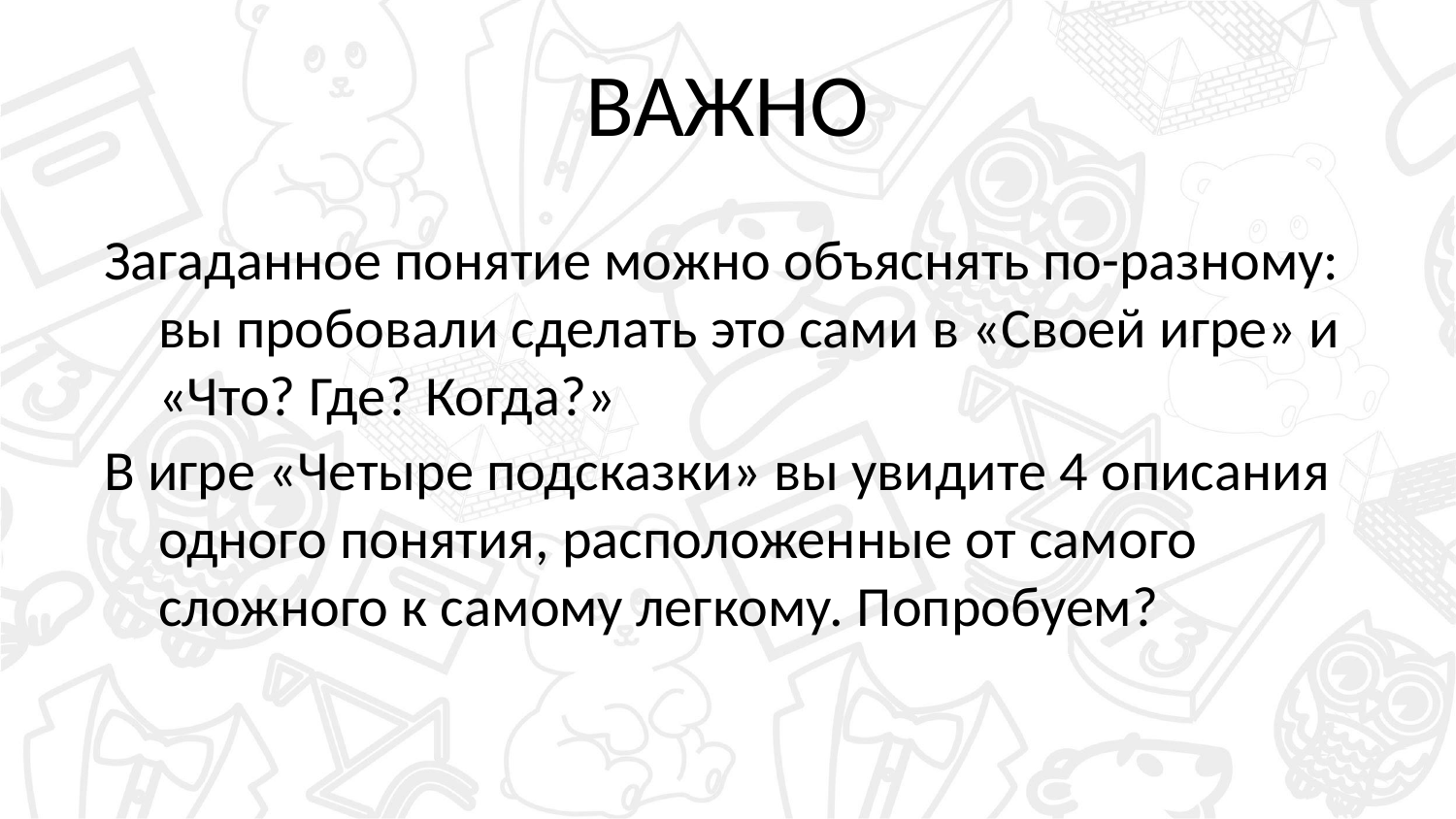

# ВАЖНО

Загаданное понятие можно объяснять по-разному: вы пробовали сделать это сами в «Своей игре» и «Что? Где? Когда?»
В игре «Четыре подсказки» вы увидите 4 описания одного понятия, расположенные от самого сложного к самому легкому. Попробуем?